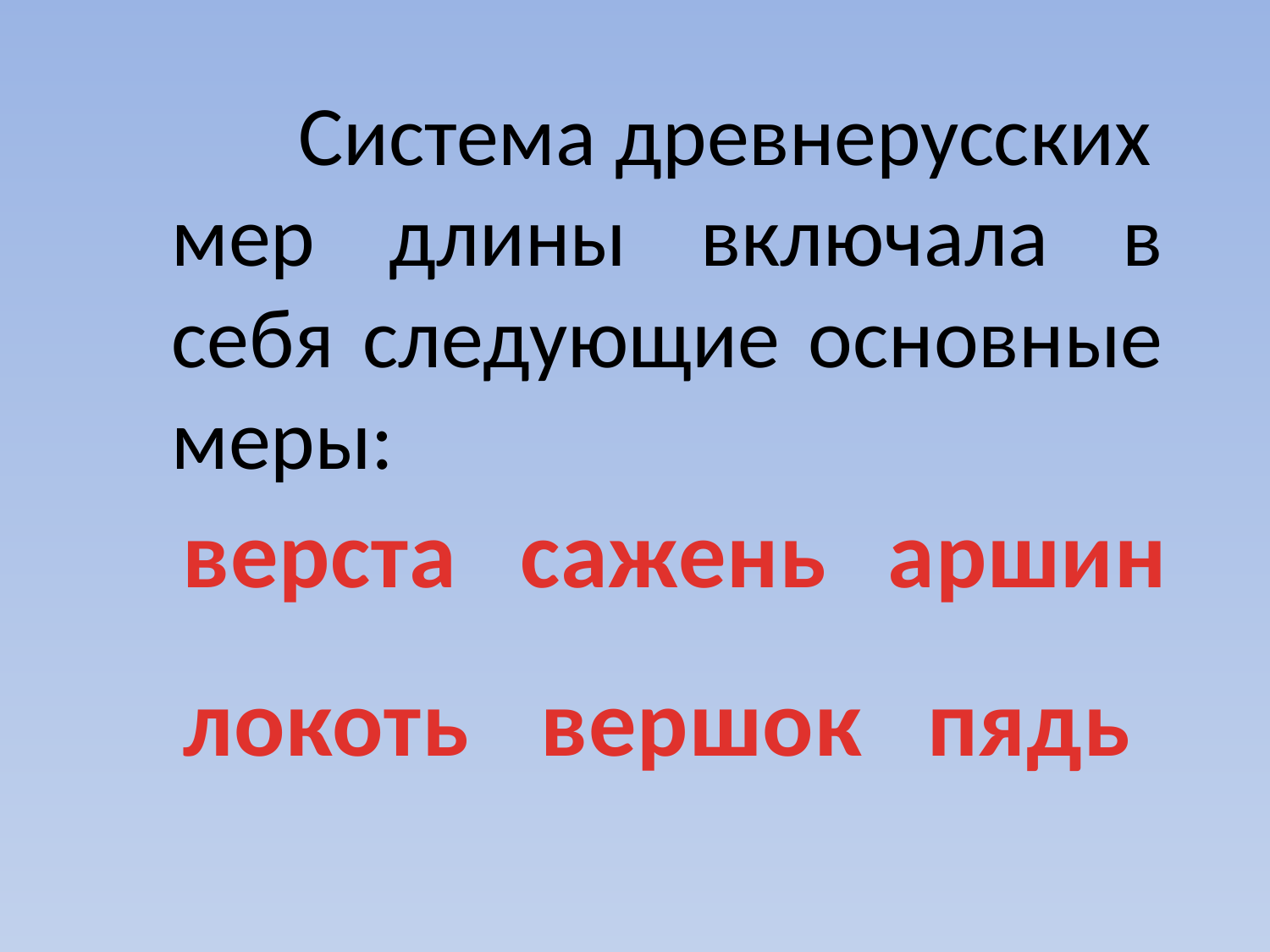

Система древнерусских
мер длины включала в себя следующие основные меры:

верста
сажень
аршин
локоть
вершок
пядь